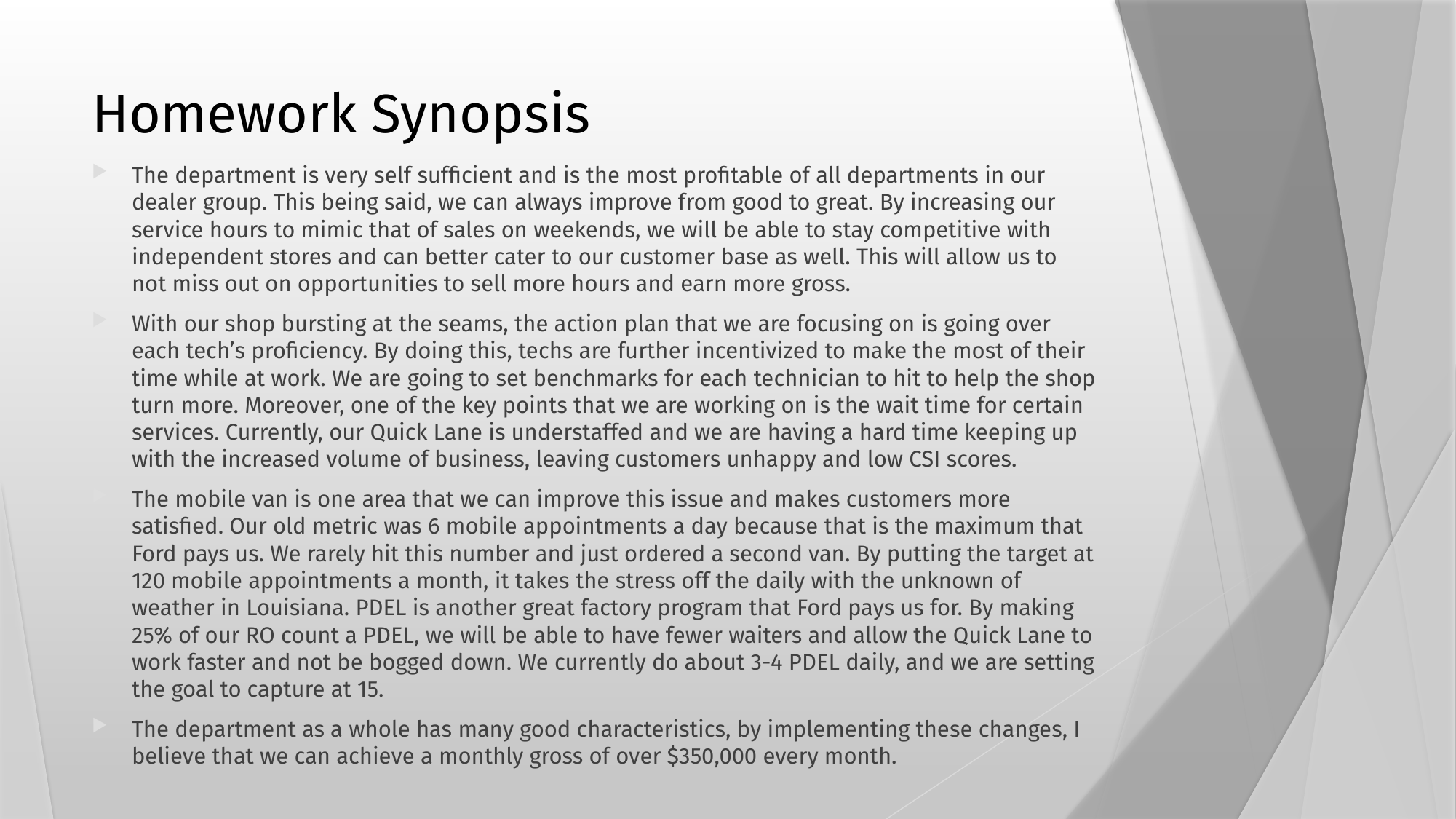

# Homework Synopsis
The department is very self sufficient and is the most profitable of all departments in our dealer group. This being said, we can always improve from good to great. By increasing our service hours to mimic that of sales on weekends, we will be able to stay competitive with independent stores and can better cater to our customer base as well. This will allow us to not miss out on opportunities to sell more hours and earn more gross.
With our shop bursting at the seams, the action plan that we are focusing on is going over each tech’s proficiency. By doing this, techs are further incentivized to make the most of their time while at work. We are going to set benchmarks for each technician to hit to help the shop turn more. Moreover, one of the key points that we are working on is the wait time for certain services. Currently, our Quick Lane is understaffed and we are having a hard time keeping up with the increased volume of business, leaving customers unhappy and low CSI scores.
The mobile van is one area that we can improve this issue and makes customers more satisfied. Our old metric was 6 mobile appointments a day because that is the maximum that Ford pays us. We rarely hit this number and just ordered a second van. By putting the target at 120 mobile appointments a month, it takes the stress off the daily with the unknown of weather in Louisiana. PDEL is another great factory program that Ford pays us for. By making 25% of our RO count a PDEL, we will be able to have fewer waiters and allow the Quick Lane to work faster and not be bogged down. We currently do about 3-4 PDEL daily, and we are setting the goal to capture at 15.
The department as a whole has many good characteristics, by implementing these changes, I believe that we can achieve a monthly gross of over $350,000 every month.